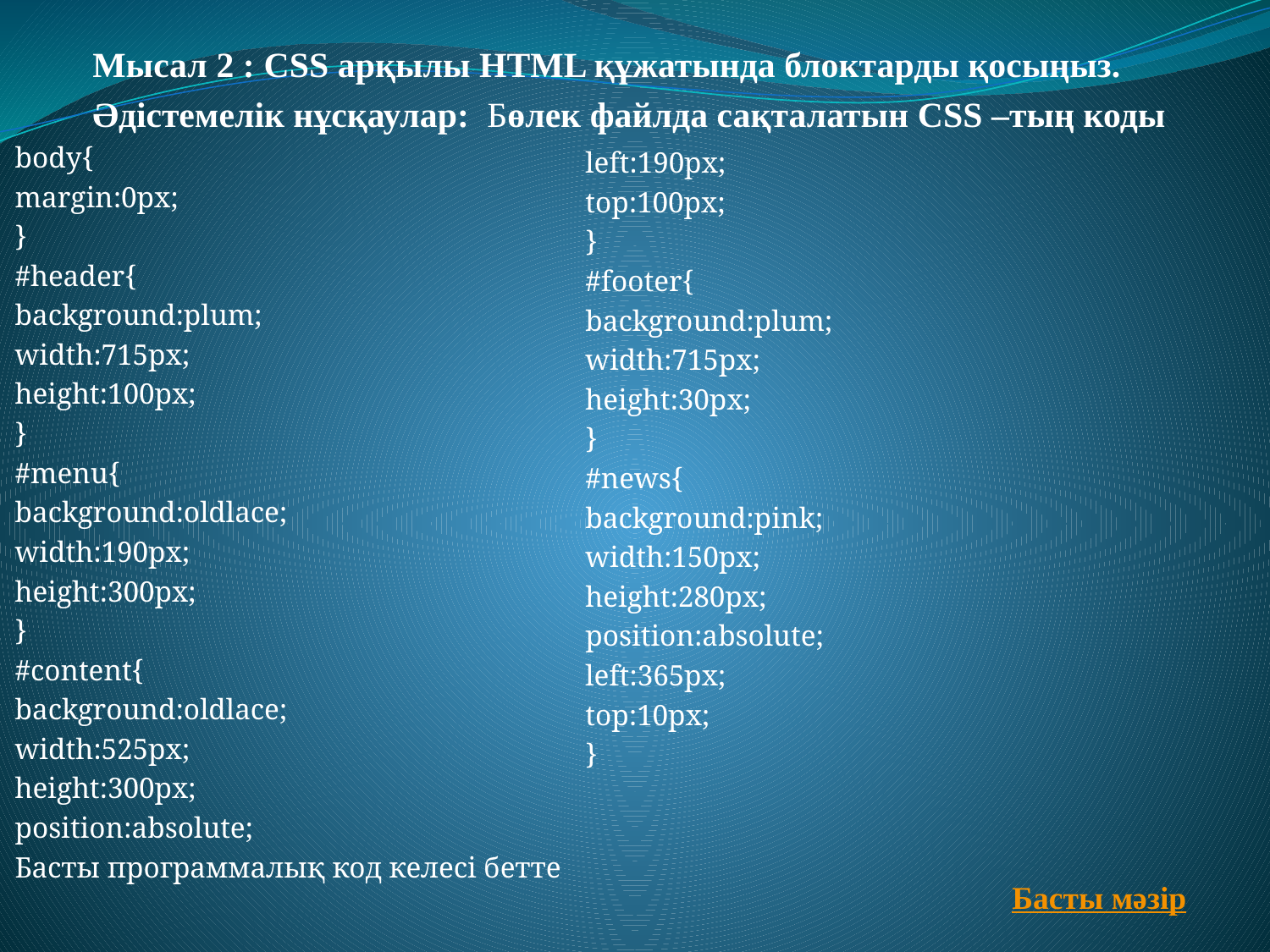

Мысал 2 : CSS арқылы HTML құжатында блоктарды қосыңыз.
	 Әдістемелік нұсқаулар:  Бөлек файлда сақталатын CSS –тың коды
body{
margin:0px;
}
#header{
background:plum;
width:715px;
height:100px;
}
#menu{
background:oldlace;
width:190px;
height:300px;
}
#content{
background:oldlace;
width:525px;
height:300px;
position:absolute;
Басты программалық код келесі бетте

left:190px;
top:100px;
}
#footer{
background:plum;
width:715px;
height:30px;
}
#news{
background:pink;
width:150px;
height:280px;
position:absolute;
left:365px;
top:10px;
}
	Басты мәзір